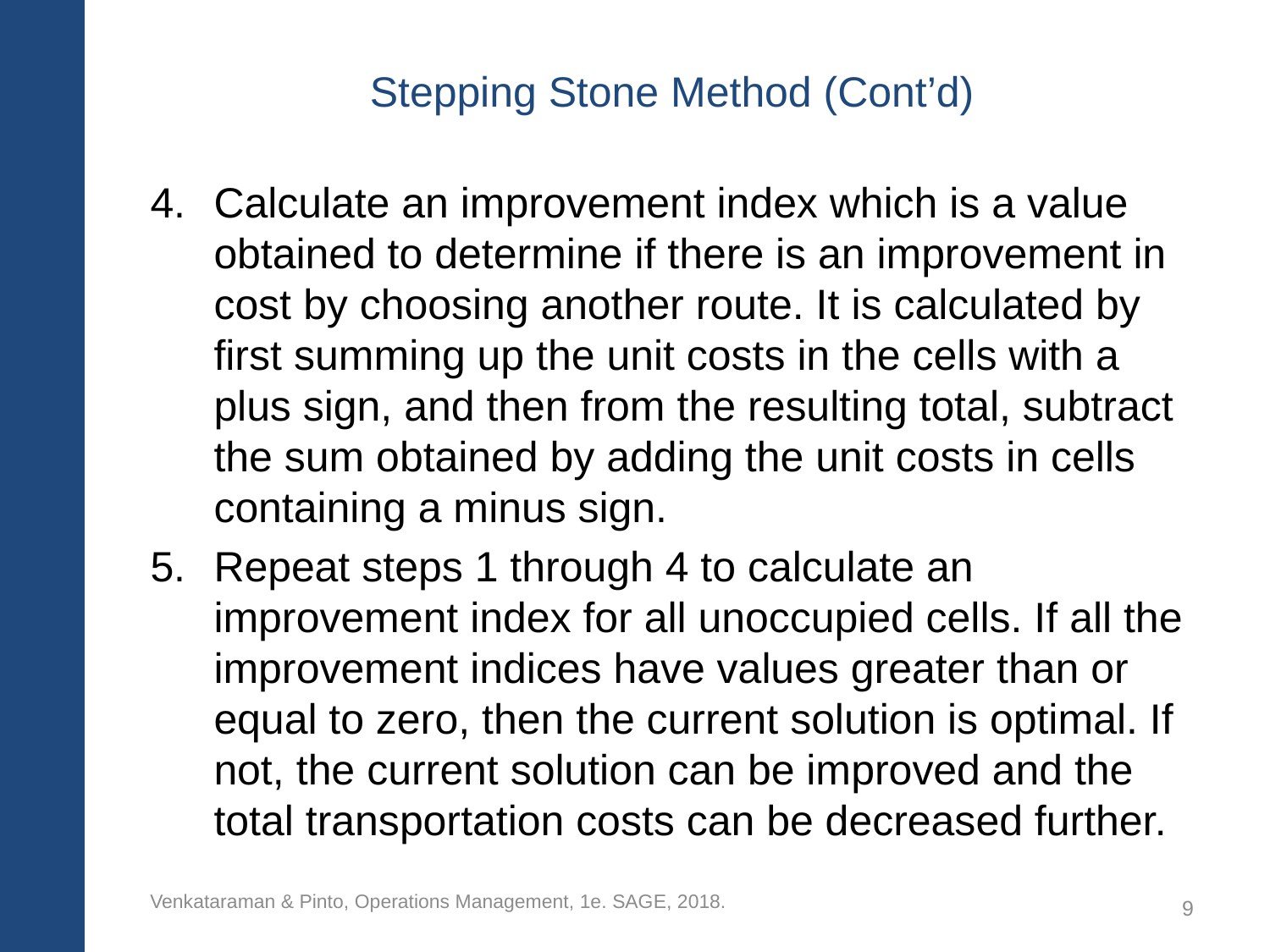

# Stepping Stone Method (Cont’d)
Calculate an improvement index which is a value obtained to determine if there is an improvement in cost by choosing another route. It is calculated by first summing up the unit costs in the cells with a plus sign, and then from the resulting total, subtract the sum obtained by adding the unit costs in cells containing a minus sign.
Repeat steps 1 through 4 to calculate an improvement index for all unoccupied cells. If all the improvement indices have values greater than or equal to zero, then the current solution is optimal. If not, the current solution can be improved and the total transportation costs can be decreased further.
Venkataraman & Pinto, Operations Management, 1e. SAGE, 2018.
9